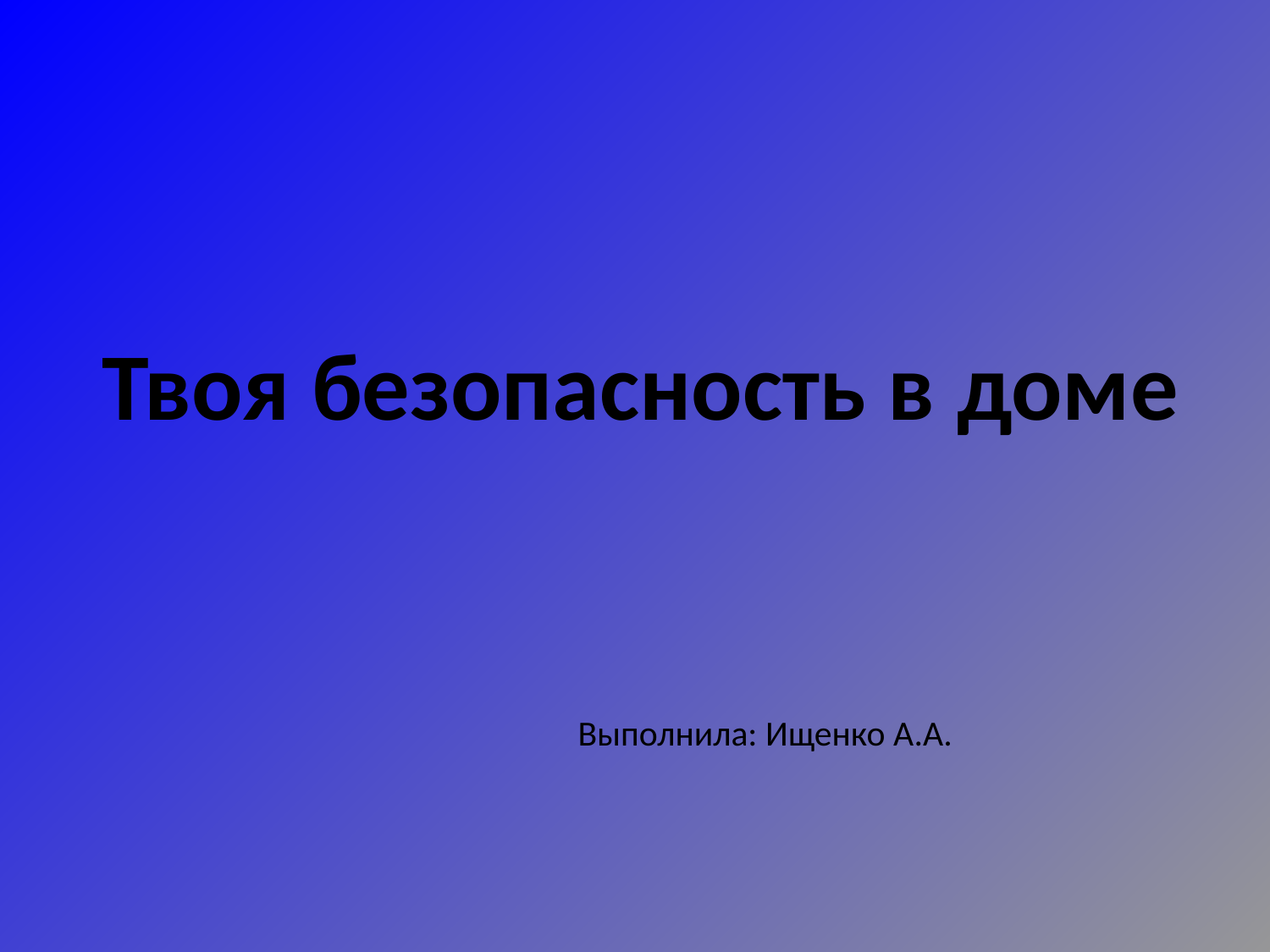

# Твоя безопасность в доме
Выполнила: Ищенко А.А.